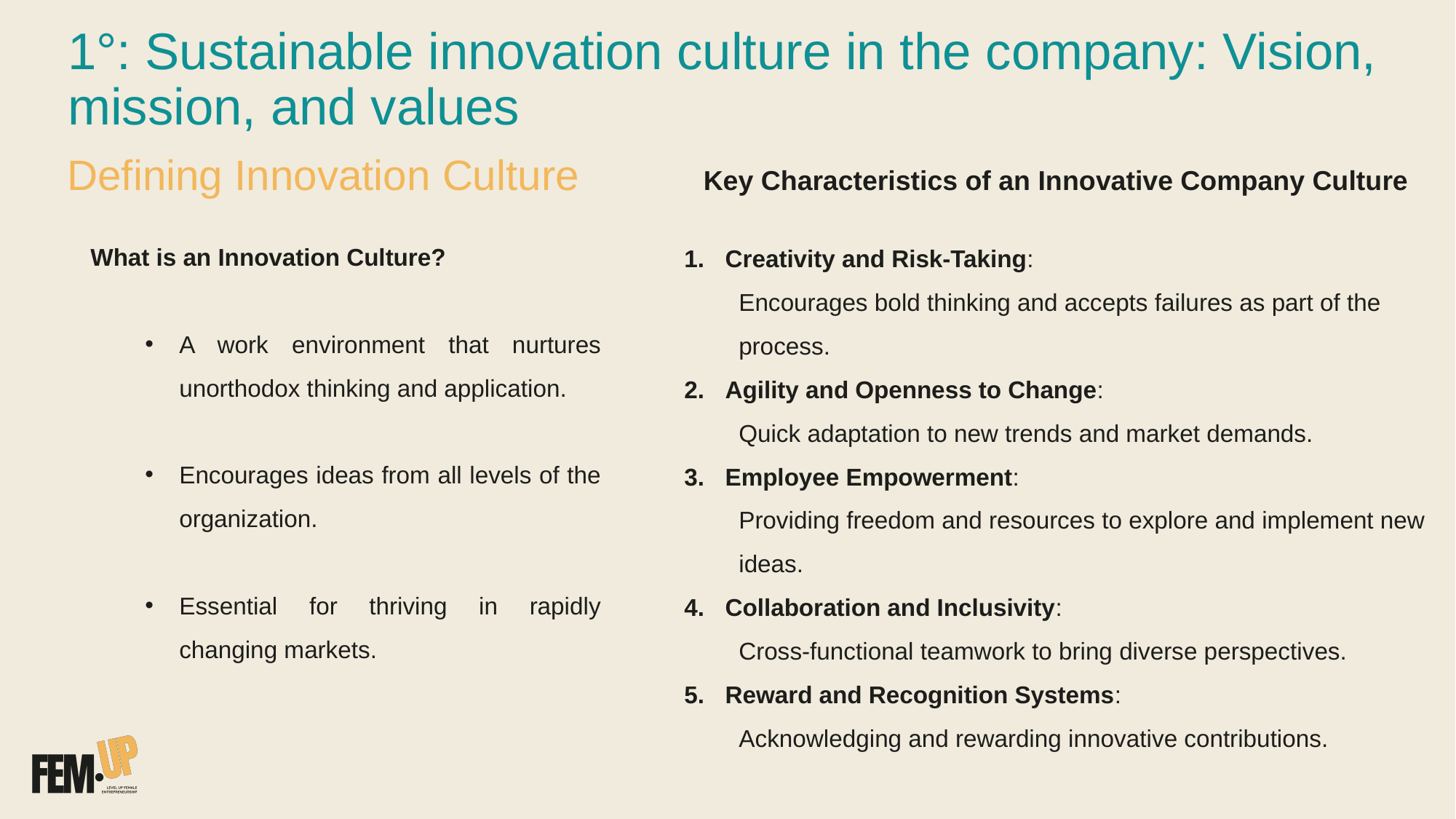

# 1°: Sustainable innovation culture in the company: Vision, mission, and values
Defining Innovation Culture
Key Characteristics of an Innovative Company Culture

Creativity and Risk-Taking:
Encourages bold thinking and accepts failures as part of the process.
Agility and Openness to Change:
Quick adaptation to new trends and market demands.
Employee Empowerment:
Providing freedom and resources to explore and implement new ideas.
Collaboration and Inclusivity:
Cross-functional teamwork to bring diverse perspectives.
Reward and Recognition Systems:
Acknowledging and rewarding innovative contributions.
What is an Innovation Culture?

A work environment that nurtures unorthodox thinking and application.

Encourages ideas from all levels of the organization.

Essential for thriving in rapidly changing markets.